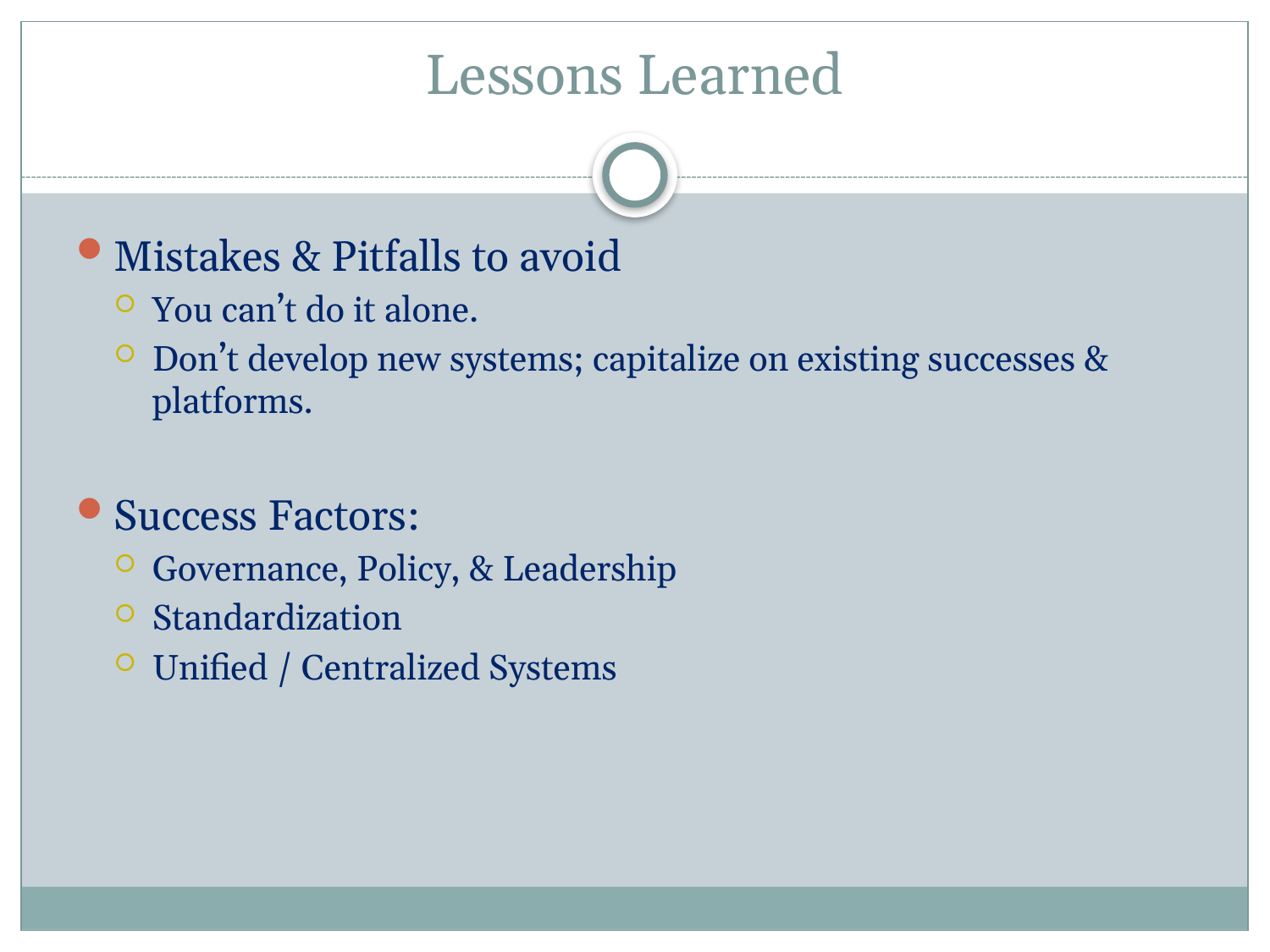

# Lessons Learned
Mistakes & Pitfalls to avoid
You can’t do it alone.
Don’t develop new systems; capitalize on existing successes & platforms.

Success Factors:
Governance, Policy, & Leadership
Standardization
Unified / Centralized Systems